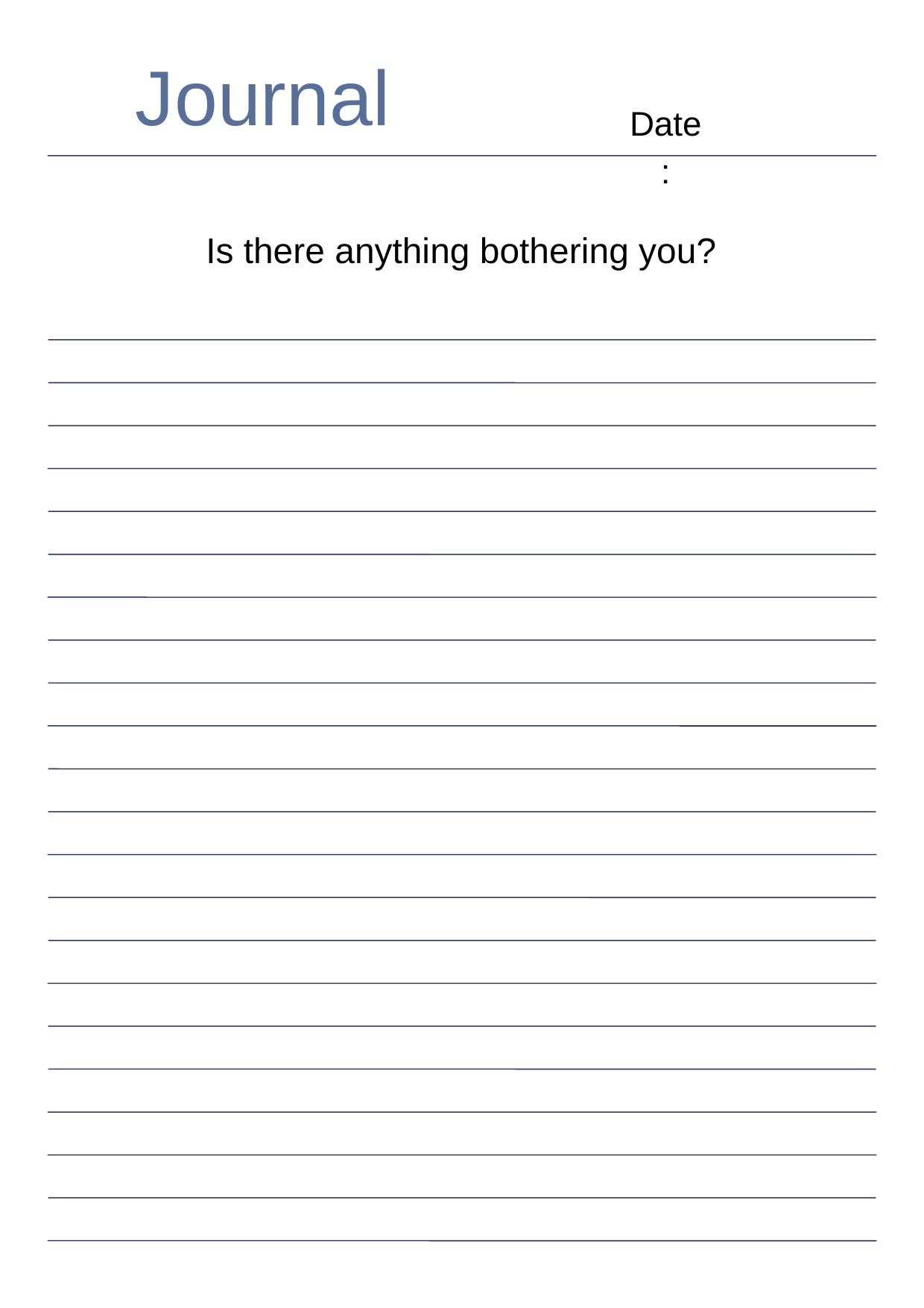

Journal
Date:

Is there anything bothering you?